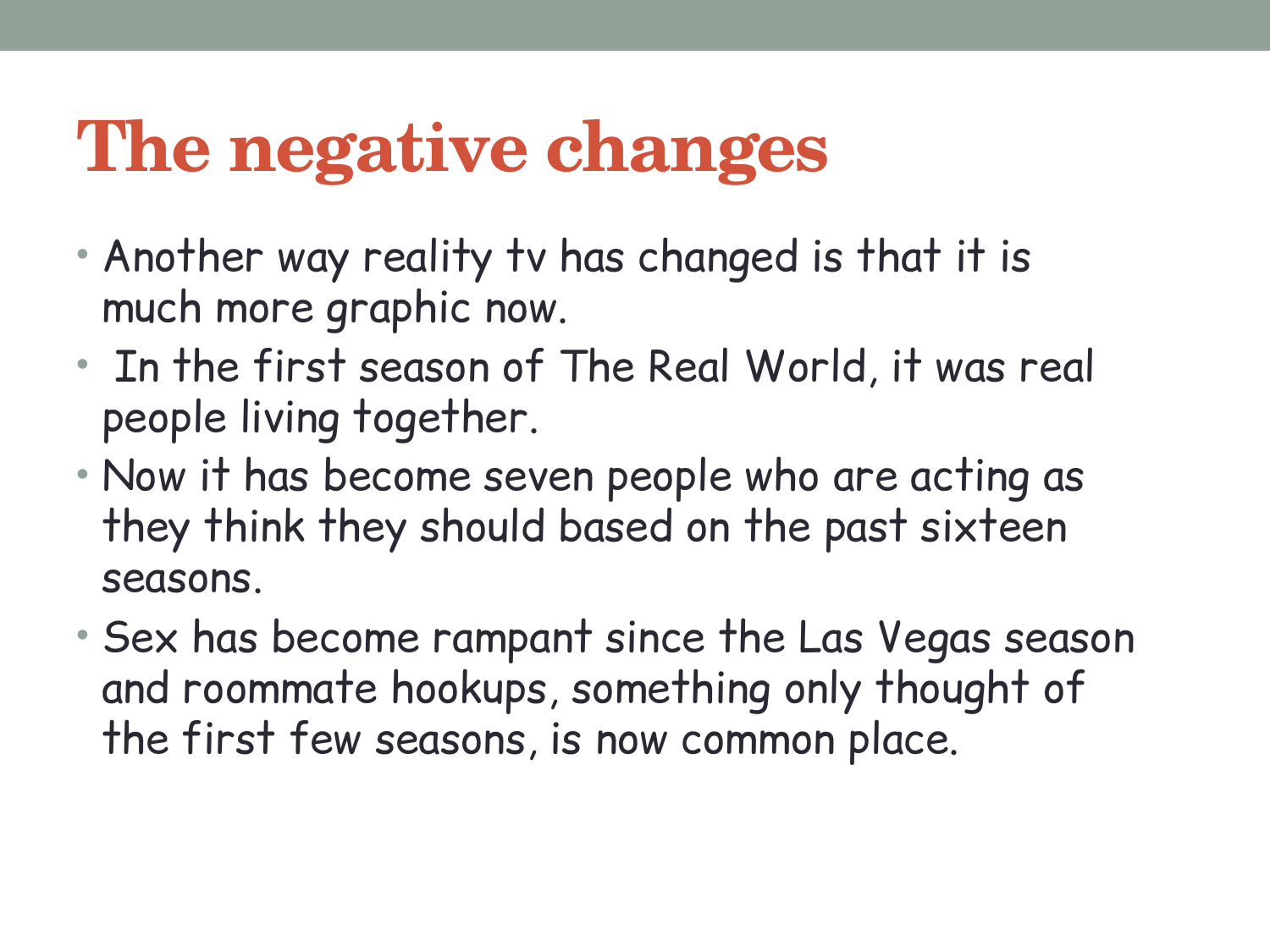

# The negative changes
Another way reality tv has changed is that it is much more graphic now.
 In the first season of The Real World, it was real people living together.
Now it has become seven people who are acting as they think they should based on the past sixteen seasons.
Sex has become rampant since the Las Vegas season and roommate hookups, something only thought of the first few seasons, is now common place.